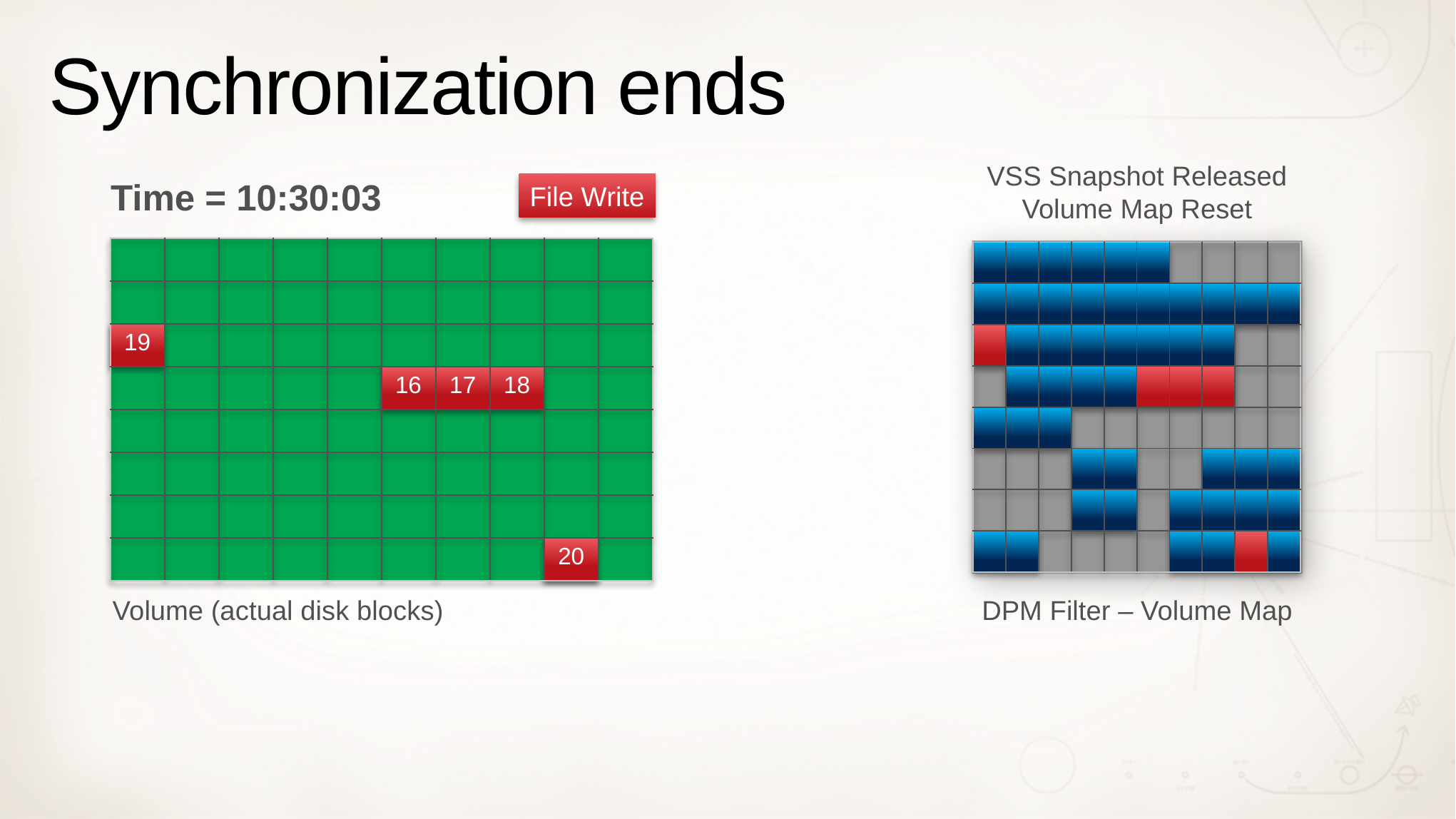

# Synchronization ends
VSS Snapshot Released
Volume Map Reset
Time = 10:30:03
File Write

| 11 |  |  |  |  | 7 |  |  |  |  |
| --- | --- | --- | --- | --- | --- | --- | --- | --- | --- |
|  |  | 1 |  |  |  | 2 | 3 |  | 4 |
| 19 |  |  |  | 12 |  |  |  |  |  |
|  | 5 |  |  |  | 16 | 17 | 18 |  |  |
|  |  | 6 |  |  |  |  |  |  |  |
|  |  |  |  |  |  |  | 15 |  |  |
|  |  |  |  | 8 |  |  |  | 9 |  |
| 10 |  |  |  |  |  | 13 |  | 20 | 14 |

|  |  |  |  |  |  |  |  |  |  |
| --- | --- | --- | --- | --- | --- | --- | --- | --- | --- |
|  |  |  |  |  |  |  |  |  |  |
| 19 |  |  |  |  |  |  |  |  |  |
|  |  |  |  |  | 16 | 17 | 18 |  |  |
|  |  |  |  |  |  |  |  |  |  |
|  |  |  |  |  |  |  |  |  |  |
|  |  |  |  |  |  |  |  |  |  |
|  |  |  |  |  |  |  |  | 20 |  |

|  |  |  |  |  |  |  |  |  |  |
| --- | --- | --- | --- | --- | --- | --- | --- | --- | --- |
|  |  |  |  |  |  |  |  |  |  |
|  |  |  |  |  |  |  |  |  |  |
|  |  |  |  |  |  |  |  |  |  |
|  |  |  |  |  |  |  |  |  |  |
|  |  |  |  |  |  |  |  |  |  |
|  |  |  |  |  |  |  |  |  |  |
|  |  |  |  |  |  |  |  |  |  |
|  |  |  |  |  |  |  |  |  |  |
| --- | --- | --- | --- | --- | --- | --- | --- | --- | --- |
|  |  |  |  |  |  |  |  |  |  |
|  |  |  |  |  |  |  |  |  |  |
|  |  |  |  |  |  |  |  |  |  |
|  |  |  |  |  |  |  |  |  |  |
|  |  |  |  |  |  |  |  |  |  |
|  |  |  |  |  |  |  |  |  |  |
|  |  |  |  |  |  |  |  |  |  |
|  |  |  |  |  |  |  |  |  |  |
| --- | --- | --- | --- | --- | --- | --- | --- | --- | --- |
|  |  |  |  |  |  |  |  |  |  |
|  |  |  |  |  |  |  |  |  |  |
|  |  |  |  |  |  |  |  |  |  |
|  |  |  |  |  |  |  |  |  |  |
|  |  |  |  |  |  |  |  |  |  |
|  |  |  |  |  |  |  |  |  |  |
|  |  |  |  |  |  |  |  |  |  |
|  |  |  |  |  |  |  |  |  |  |
| --- | --- | --- | --- | --- | --- | --- | --- | --- | --- |
|  |  |  |  |  |  |  |  |  |  |
|  |  |  |  |  |  |  |  |  |  |
|  |  |  |  |  |  |  |  |  |  |
|  |  |  |  |  |  |  |  |  |  |
|  |  |  |  |  |  |  |  |  |  |
|  |  |  |  |  |  |  |  |  |  |
|  |  |  |  |  |  |  |  |  |  |
|  |  |  |  |  |  |  |  |  |  |
| --- | --- | --- | --- | --- | --- | --- | --- | --- | --- |
|  |  |  |  |  |  |  |  |  |  |
|  |  |  |  |  |  |  |  |  |  |
|  |  |  |  |  |  |  |  |  |  |
|  |  |  |  |  |  |  |  |  |  |
|  |  |  |  |  |  |  |  |  |  |
|  |  |  |  |  |  |  |  |  |  |
|  |  |  |  |  |  |  |  |  |  |
|  |  |  |  |  |  |  |  |  |  |
| --- | --- | --- | --- | --- | --- | --- | --- | --- | --- |
|  |  |  |  |  |  |  |  |  |  |
|  |  |  |  |  |  |  |  |  |  |
|  |  |  |  |  |  |  |  |  |  |
|  |  |  |  |  |  |  |  |  |  |
|  |  |  |  |  |  |  |  |  |  |
|  |  |  |  |  |  |  |  |  |  |
|  |  |  |  |  |  |  |  |  |  |
|  |  |  |  |  |  |  |  |  |  |
| --- | --- | --- | --- | --- | --- | --- | --- | --- | --- |
|  |  |  |  |  |  |  |  |  |  |
|  |  |  |  |  |  |  |  |  |  |
|  |  |  |  |  |  |  |  |  |  |
|  |  |  |  |  |  |  |  |  |  |
|  |  |  |  |  |  |  |  |  |  |
|  |  |  |  |  |  |  |  |  |  |
|  |  |  |  |  |  |  |  |  |  |
Volume (actual disk blocks)
DPM Filter – Volume Map